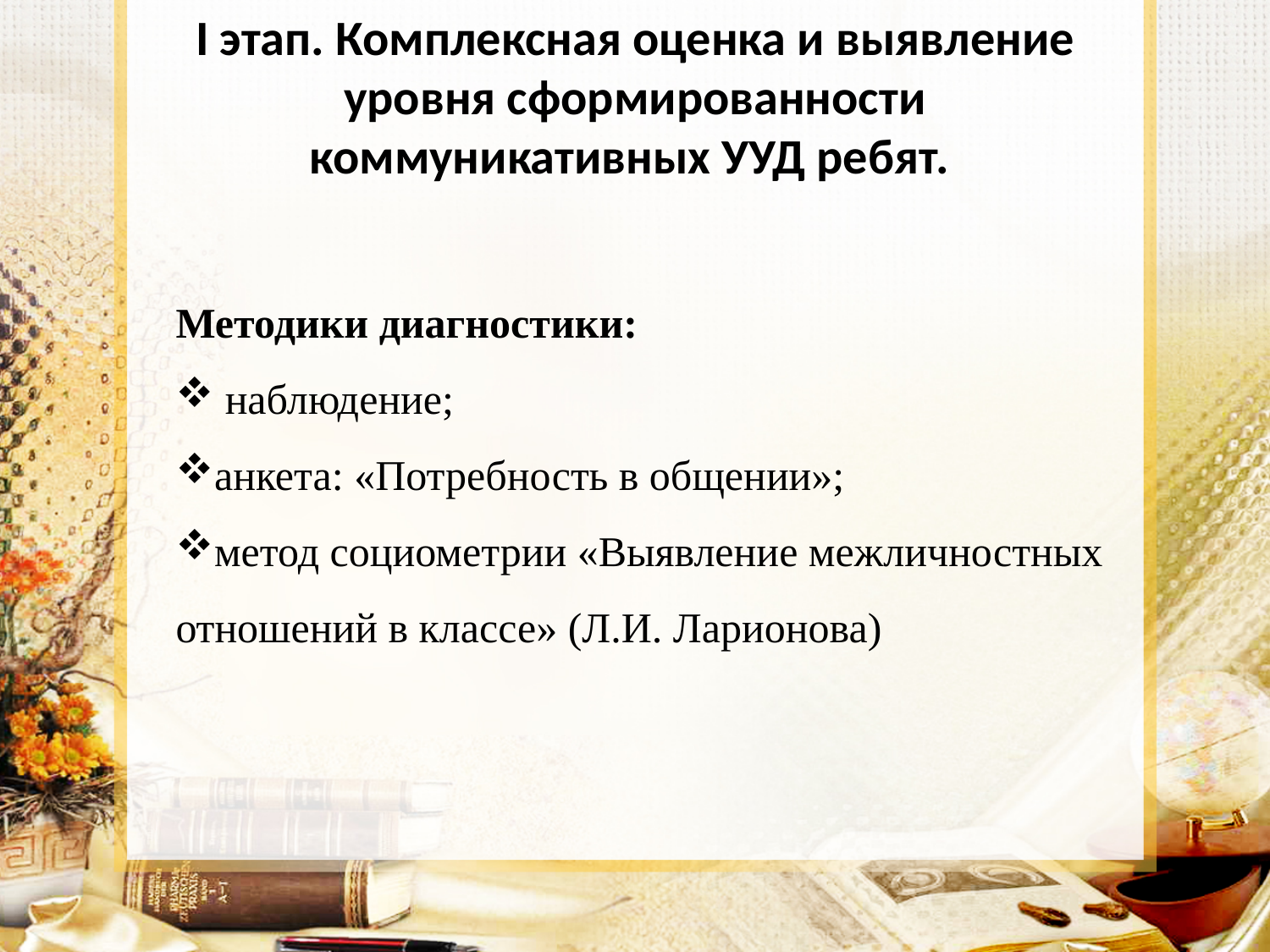

I этап. Комплексная оценка и выявление уровня сформированности коммуникативных УУД ребят.

Методики диагностики:
 наблюдение;
анкета: «Потребность в общении»;
метод социометрии «Выявление межличностных
отношений в классе» (Л.И. Ларионова)